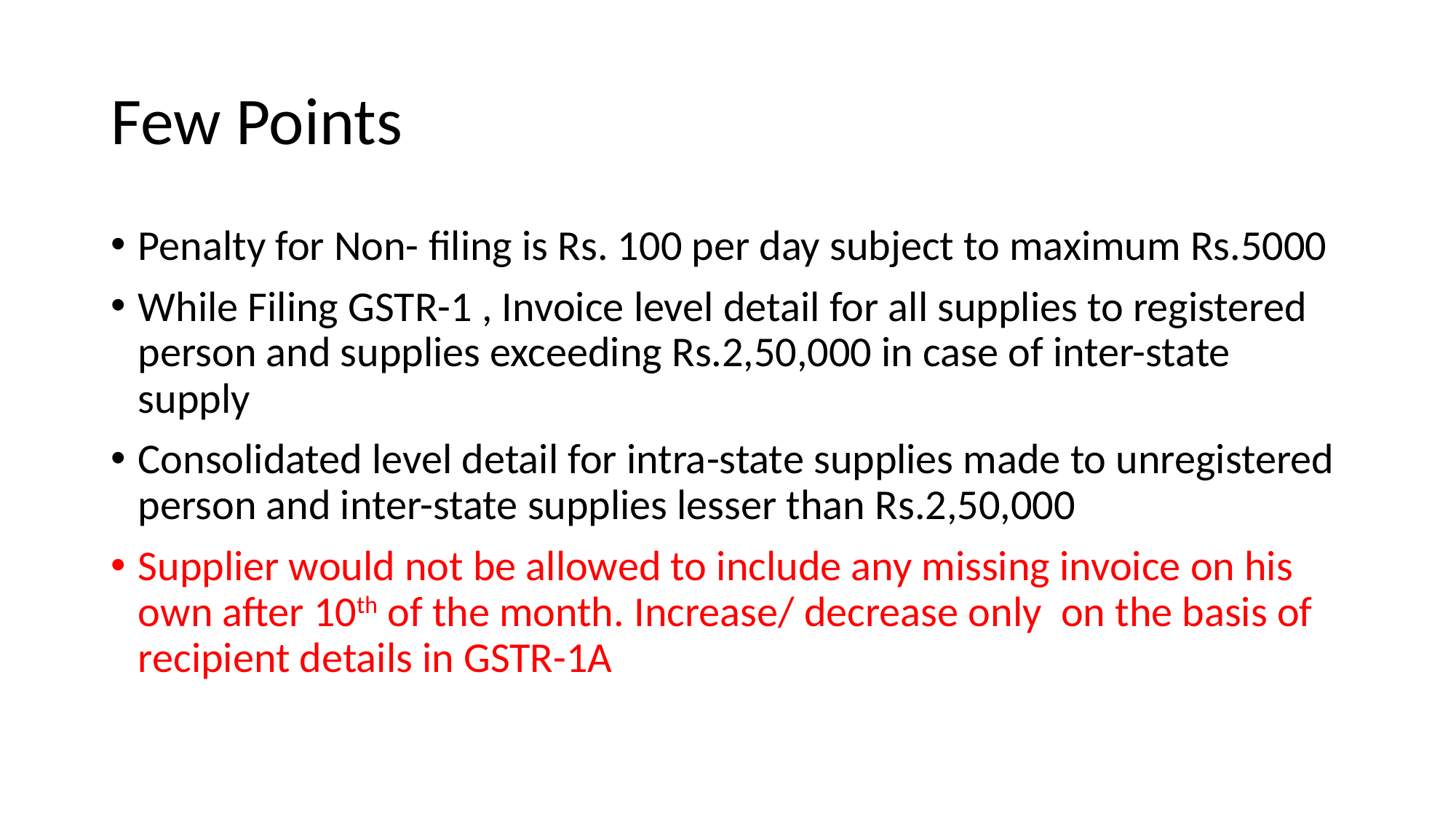

# Few Points
Penalty for Non- filing is Rs. 100 per day subject to maximum Rs.5000
While Filing GSTR-1 , Invoice level detail for all supplies to registered person and supplies exceeding Rs.2,50,000 in case of inter-state supply
Consolidated level detail for intra-state supplies made to unregistered person and inter-state supplies lesser than Rs.2,50,000
Supplier would not be allowed to include any missing invoice on his own after 10th of the month. Increase/ decrease only  on the basis of recipient details in GSTR-1A